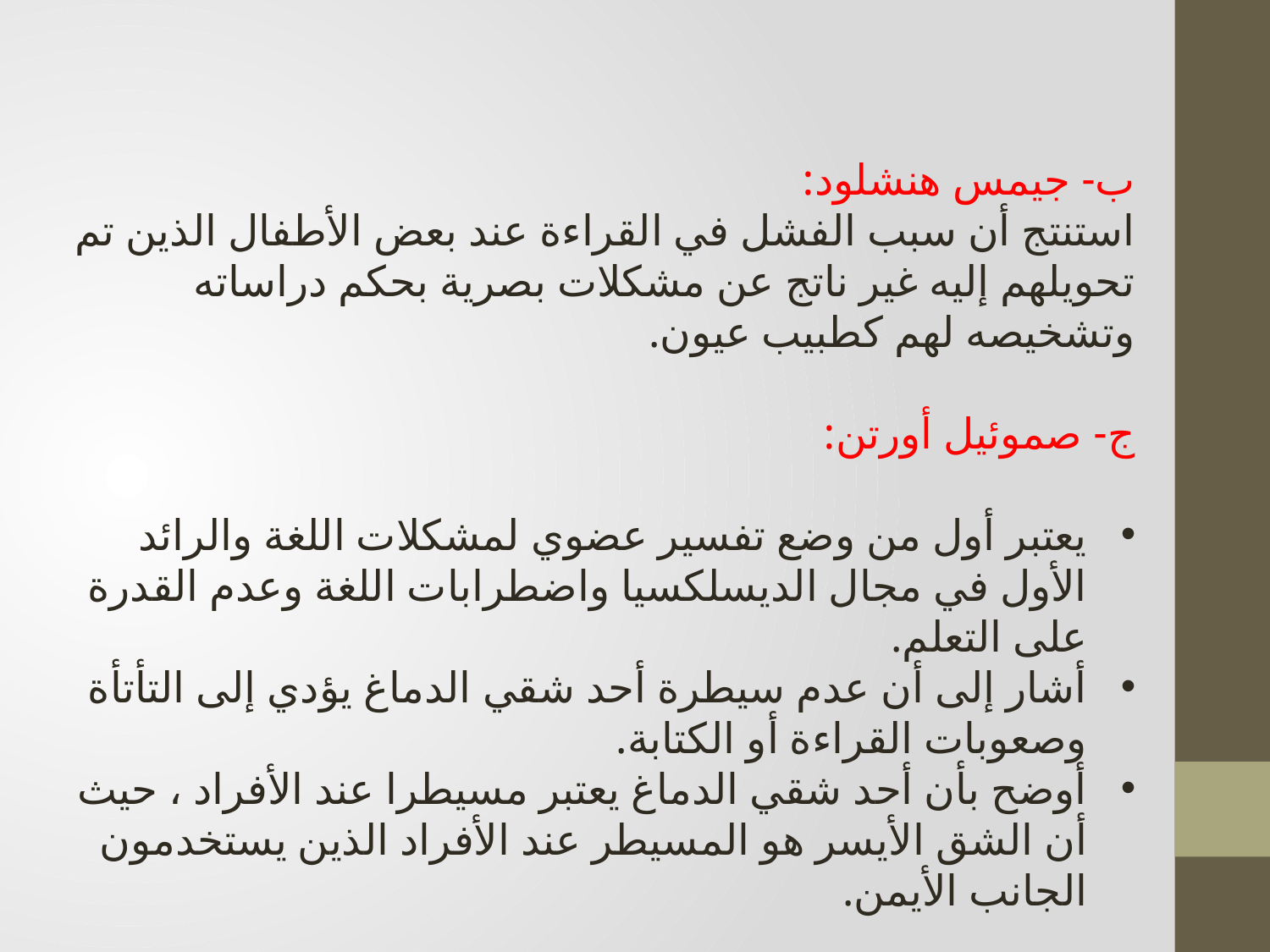

ب- جيمس هنشلود:
استنتج أن سبب الفشل في القراءة عند بعض الأطفال الذين تم تحويلهم إليه غير ناتج عن مشكلات بصرية بحكم دراساته وتشخيصه لهم كطبيب عيون.

ج- صموئيل أورتن:

يعتبر أول من وضع تفسير عضوي لمشكلات اللغة والرائد الأول في مجال الديسلكسيا واضطرابات اللغة وعدم القدرة على التعلم.
أشار إلى أن عدم سيطرة أحد شقي الدماغ يؤدي إلى التأتأة وصعوبات القراءة أو الكتابة.
أوضح بأن أحد شقي الدماغ يعتبر مسيطرا عند الأفراد ، حيث أن الشق الأيسر هو المسيطر عند الأفراد الذين يستخدمون الجانب الأيمن.